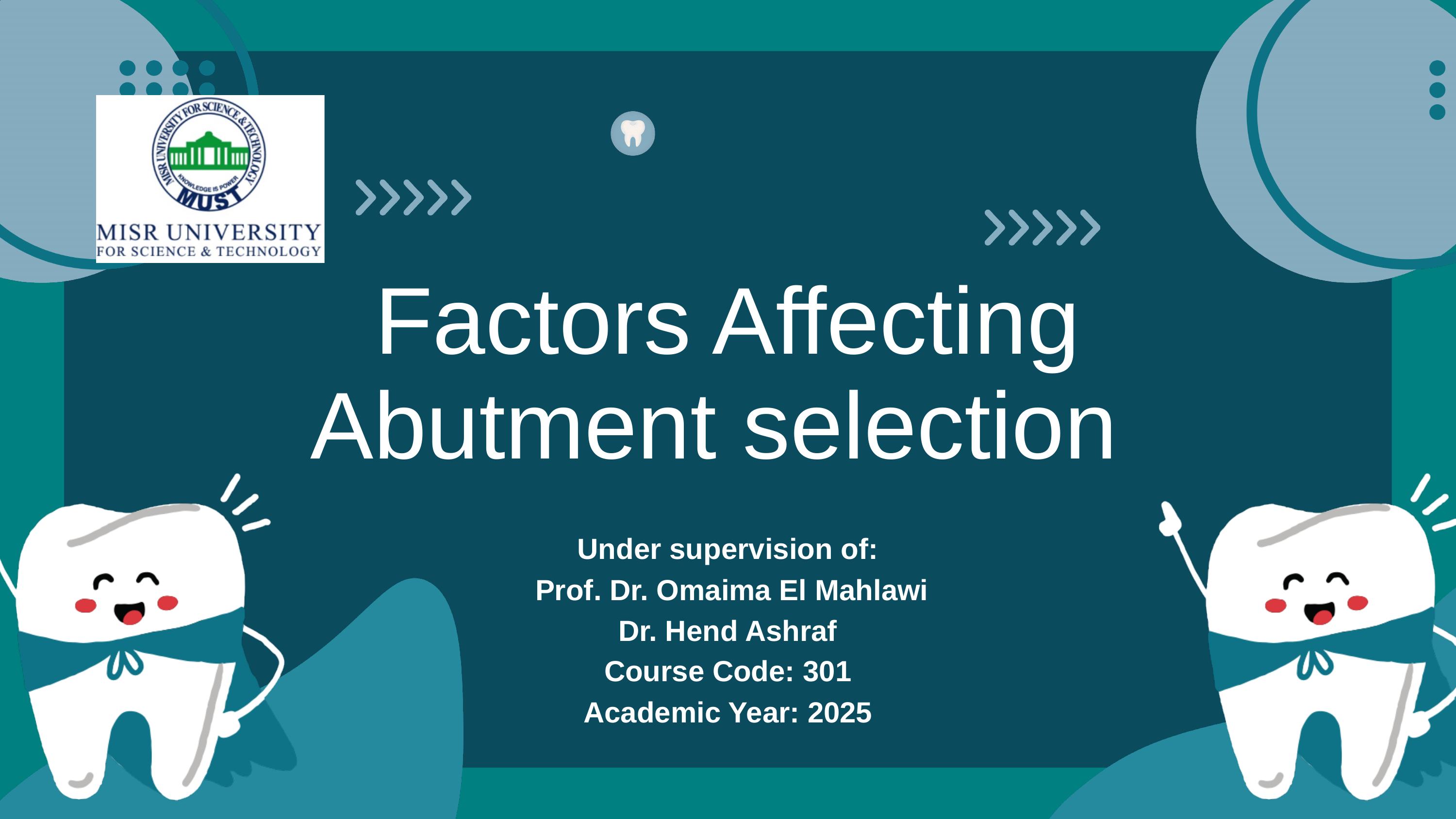

Factors Affecting Abutment selection

Under supervision of:
 Prof. Dr. Omaima El Mahlawi
Dr. Hend Ashraf
Course Code: 301
Academic Year: 2025